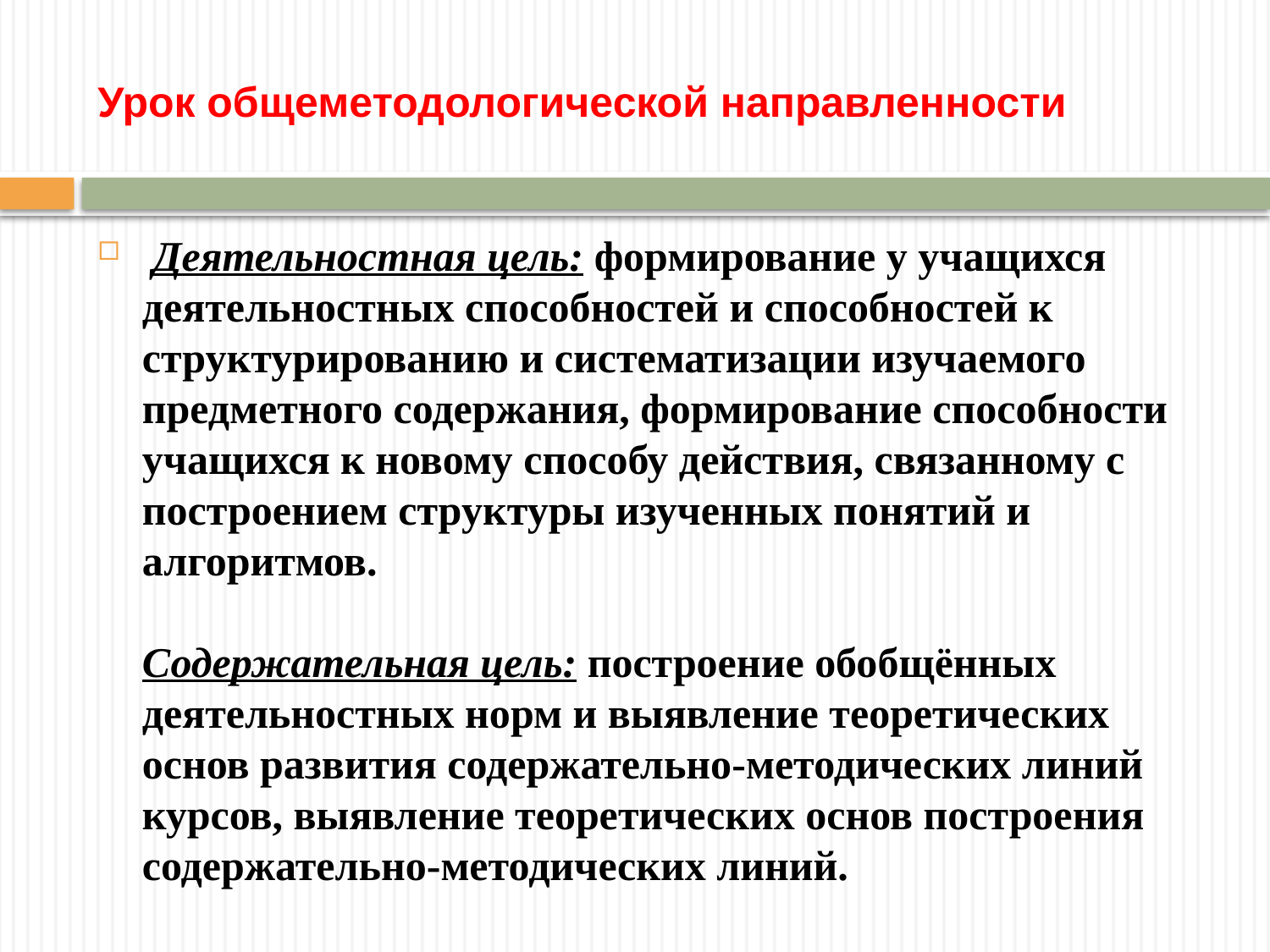

# Урок общеметодологической направленности
 Деятельностная цель: формирование у учащихся деятельностных способностей и способностей к структурированию и систематизации изучаемого предметного содержания, формирование способности учащихся к новому способу действия, связанному с построением структуры изученных понятий и алгоритмов.
Содержательная цель: построение обобщённых деятельностных норм и выявление теоретических основ развития содержательно-методических линий курсов, выявление теоретических основ построения содержательно-методических линий.